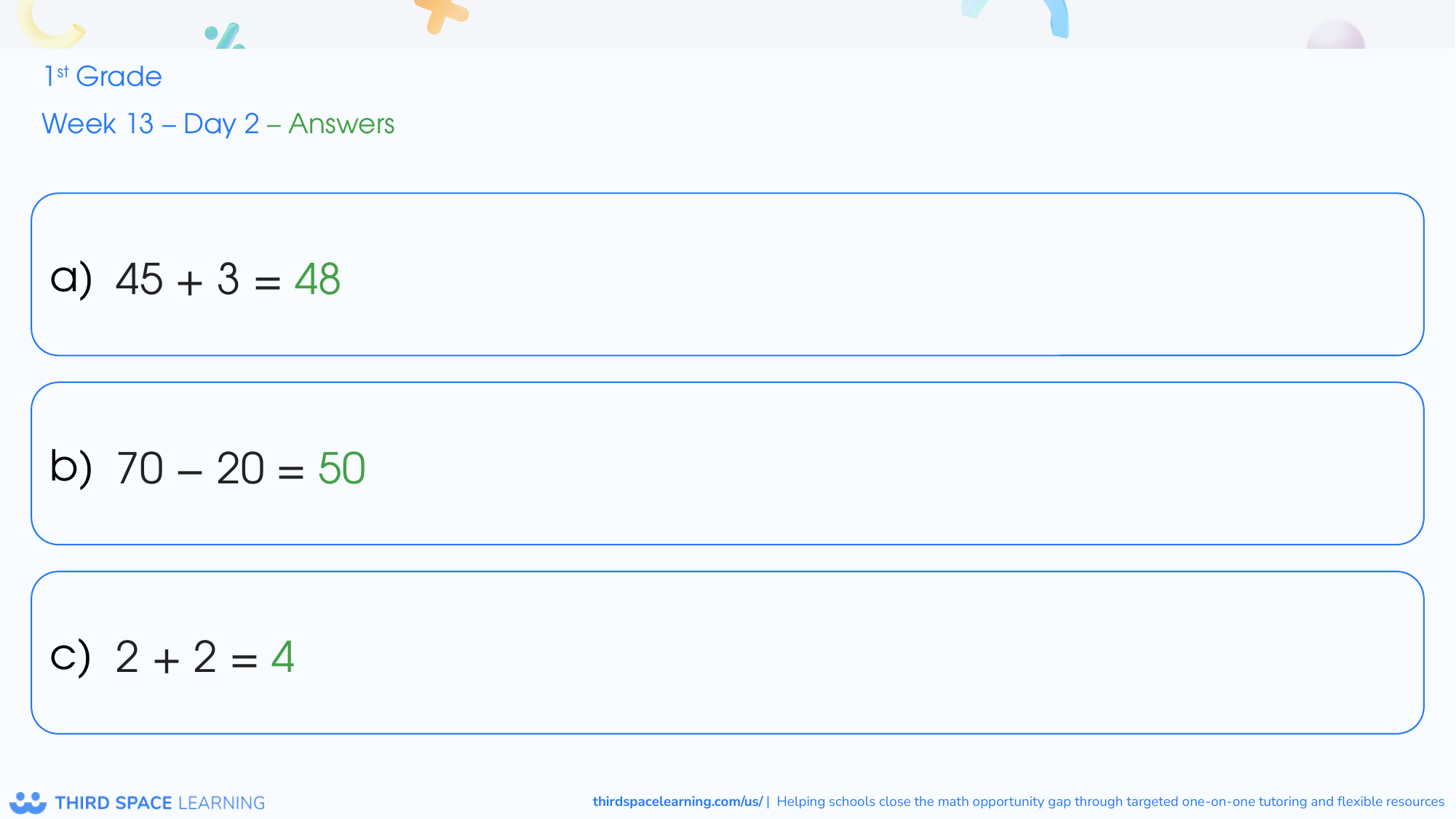

1st Grade
Week 13 – Day 2 – Answers
45 + 3 = 48
70 − 20 = 50
2 + 2 = 4